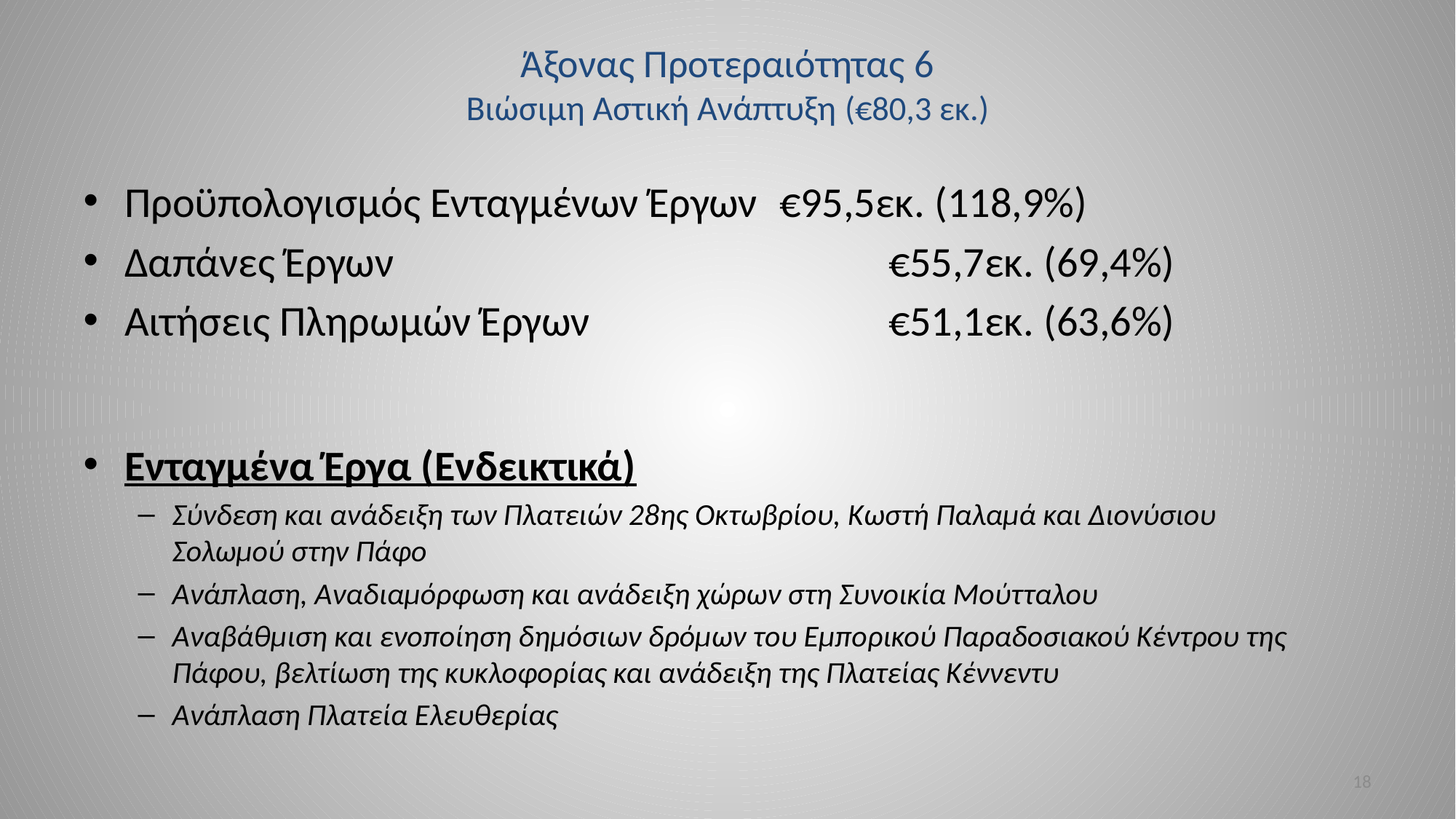

# Άξονας Προτεραιότητας 6 Βιώσιμη Αστική Ανάπτυξη (€80,3 εκ.)
Προϋπολογισμός Ενταγμένων Έργων 	€95,5εκ. (118,9%)
Δαπάνες Έργων				 	€55,7εκ. (69,4%)
Αιτήσεις Πληρωμών Έργων 			€51,1εκ. (63,6%)

Ενταγμένα Έργα (Ενδεικτικά)
Σύνδεση και ανάδειξη των Πλατειών 28ης Οκτωβρίου, Κωστή Παλαμά και Διονύσιου Σολωμού στην Πάφο
Ανάπλαση, Αναδιαμόρφωση και ανάδειξη χώρων στη Συνοικία Μούτταλου
Αναβάθμιση και ενοποίηση δημόσιων δρόμων του Εμπορικού Παραδοσιακού Κέντρου της Πάφου, βελτίωση της κυκλοφορίας και ανάδειξη της Πλατείας Κέννεντυ
Ανάπλαση Πλατεία Ελευθερίας
18